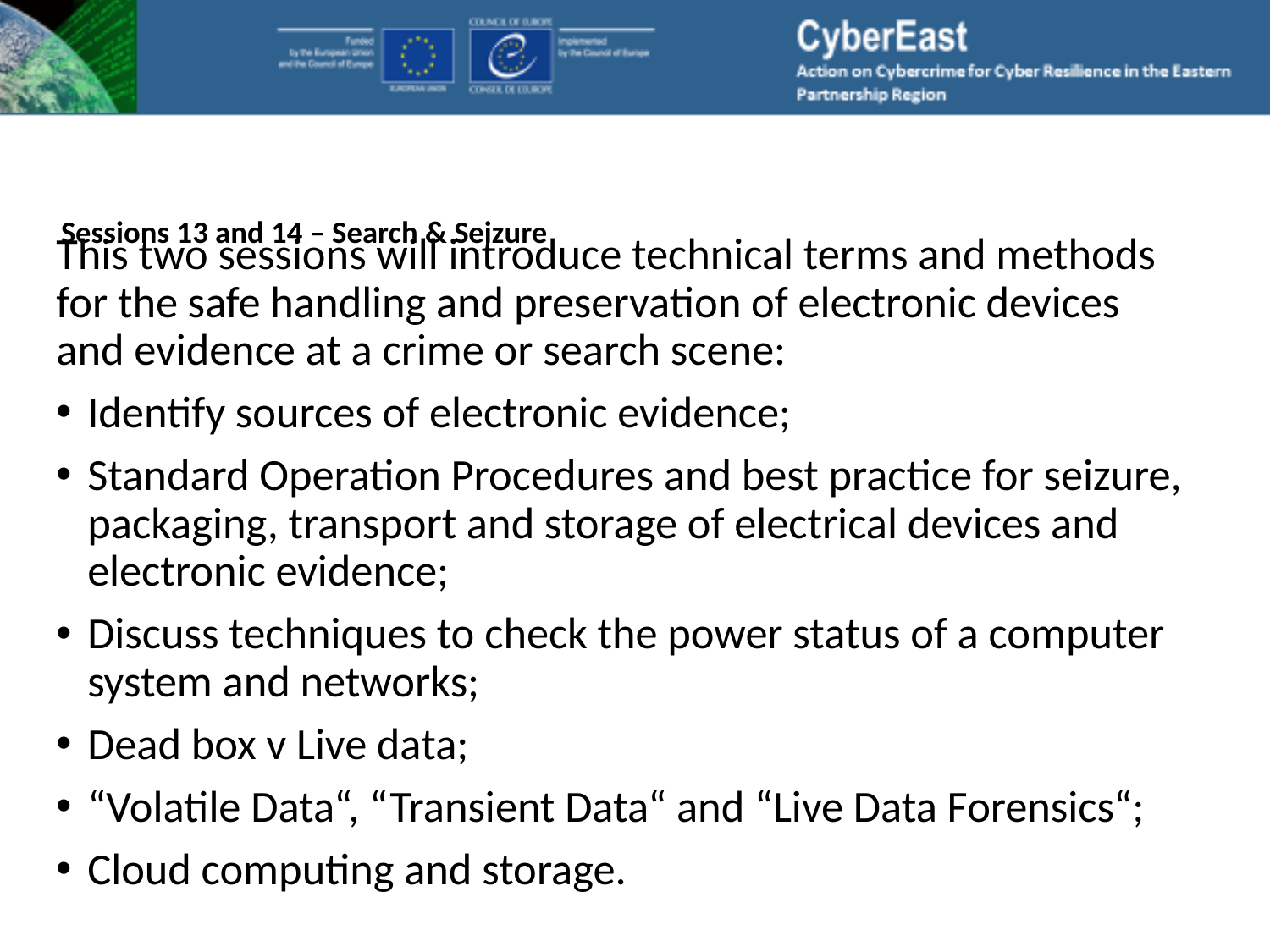

# Sessions 13 and 14 – Search & Seizure
This two sessions will introduce technical terms and methods for the safe handling and preservation of electronic devices and evidence at a crime or search scene:
Identify sources of electronic evidence;
Standard Operation Procedures and best practice for seizure, packaging, transport and storage of electrical devices and electronic evidence;
Discuss techniques to check the power status of a computer system and networks;
Dead box v Live data;
“Volatile Data“, “Transient Data“ and “Live Data Forensics“;
Cloud computing and storage.